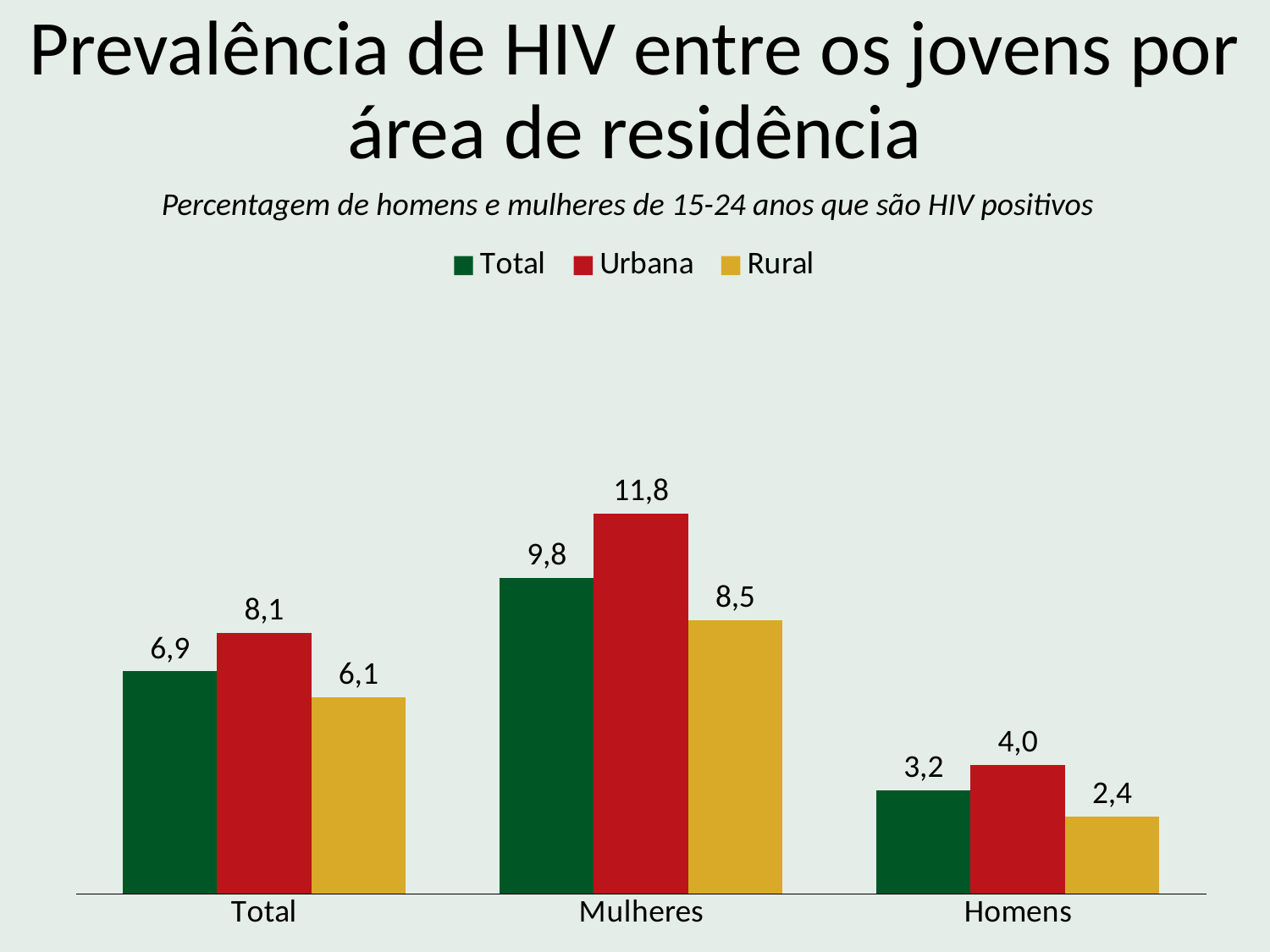

Prevalência de HIV entre os jovens por área de residência
Percentagem de homens e mulheres de 15-24 anos que são HIV positivos

### Chart

| Category | Total | Urbana | Rural |
|---|---|---|---|
| Total | 6.9 | 8.1 | 6.1 |
| Mulheres | 9.8 | 11.8 | 8.5 |
| Homens | 3.2 | 4.0 | 2.4 |